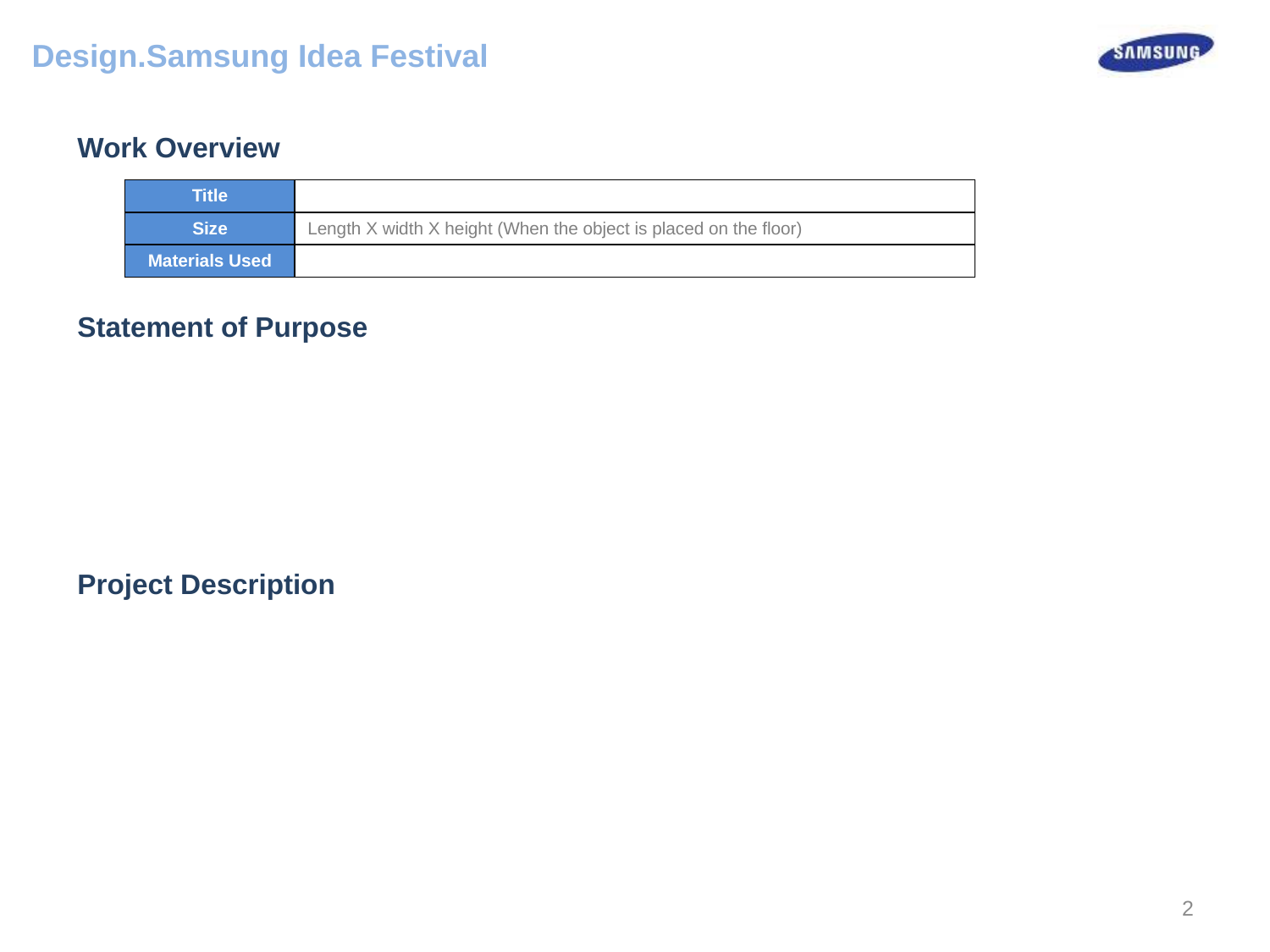

| Title |  |
| --- | --- |
| Size | Length X width X height (When the object is placed on the floor) |
| Materials Used |  |

2